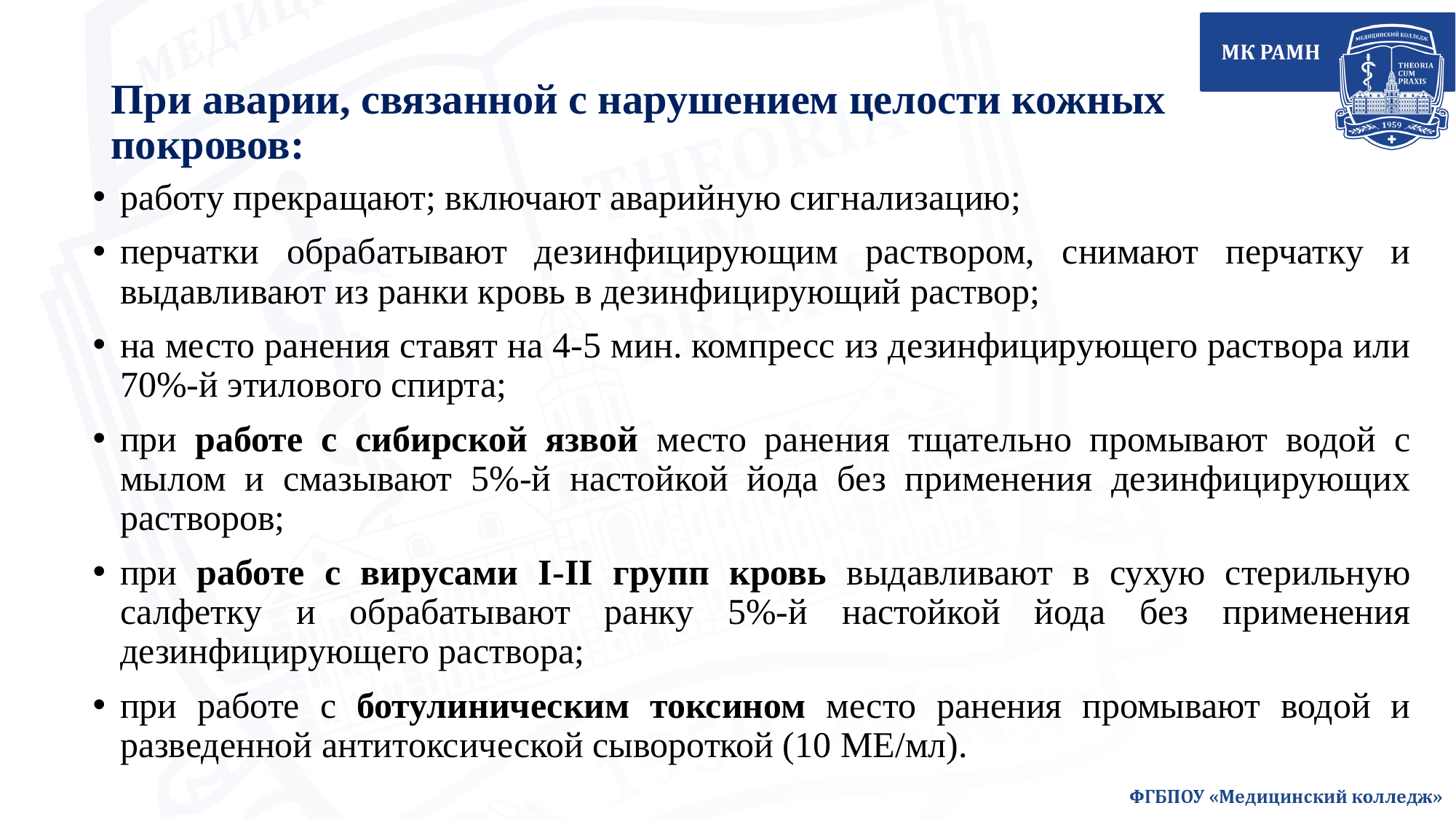

# При аварии, связанной с нарушением целости кожных покровов:
работу прекращают; включают аварийную сигнализацию;
перчатки обрабатывают дезинфицирующим раствором, снимают перчатку и выдавливают из ранки кровь в дезинфицирующий раствор;
на место ранения ставят на 4-5 мин. компресс из дезинфицирующего раствора или 70%-й этилового спирта;
при работе с сибирской язвой место ранения тщательно промывают водой с мылом и смазывают 5%-й настойкой йода без применения дезинфицирующих растворов;
при работе с вирусами I-II групп кровь выдавливают в сухую стерильную салфетку и обрабатывают ранку 5%-й настойкой йода без применения дезинфицирующего раствора;
при работе с ботулиническим токсином место ранения промывают водой и разведенной антитоксической сывороткой (10 МЕ/мл).